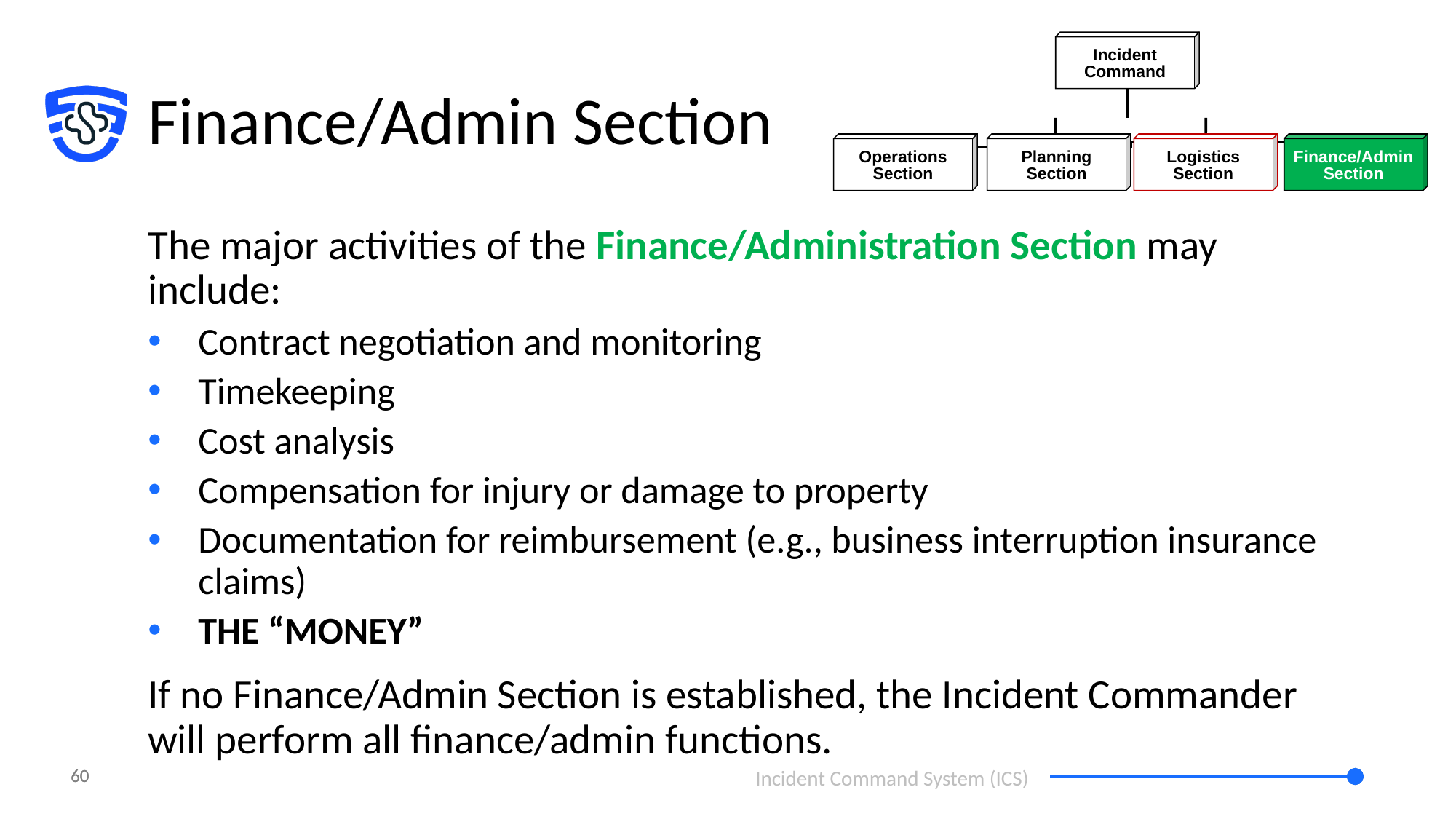

Incident
Command

Operations
Section
Planning
Section
Logistics
Section
Finance/Admin
Section
# Finance/Admin Section
The major activities of the Finance/Administration Section may include:
Contract negotiation and monitoring
Timekeeping
Cost analysis
Compensation for injury or damage to property
Documentation for reimbursement (e.g., business interruption insurance claims)
THE “MONEY”
If no Finance/Admin Section is established, the Incident Commander will perform all finance/admin functions.